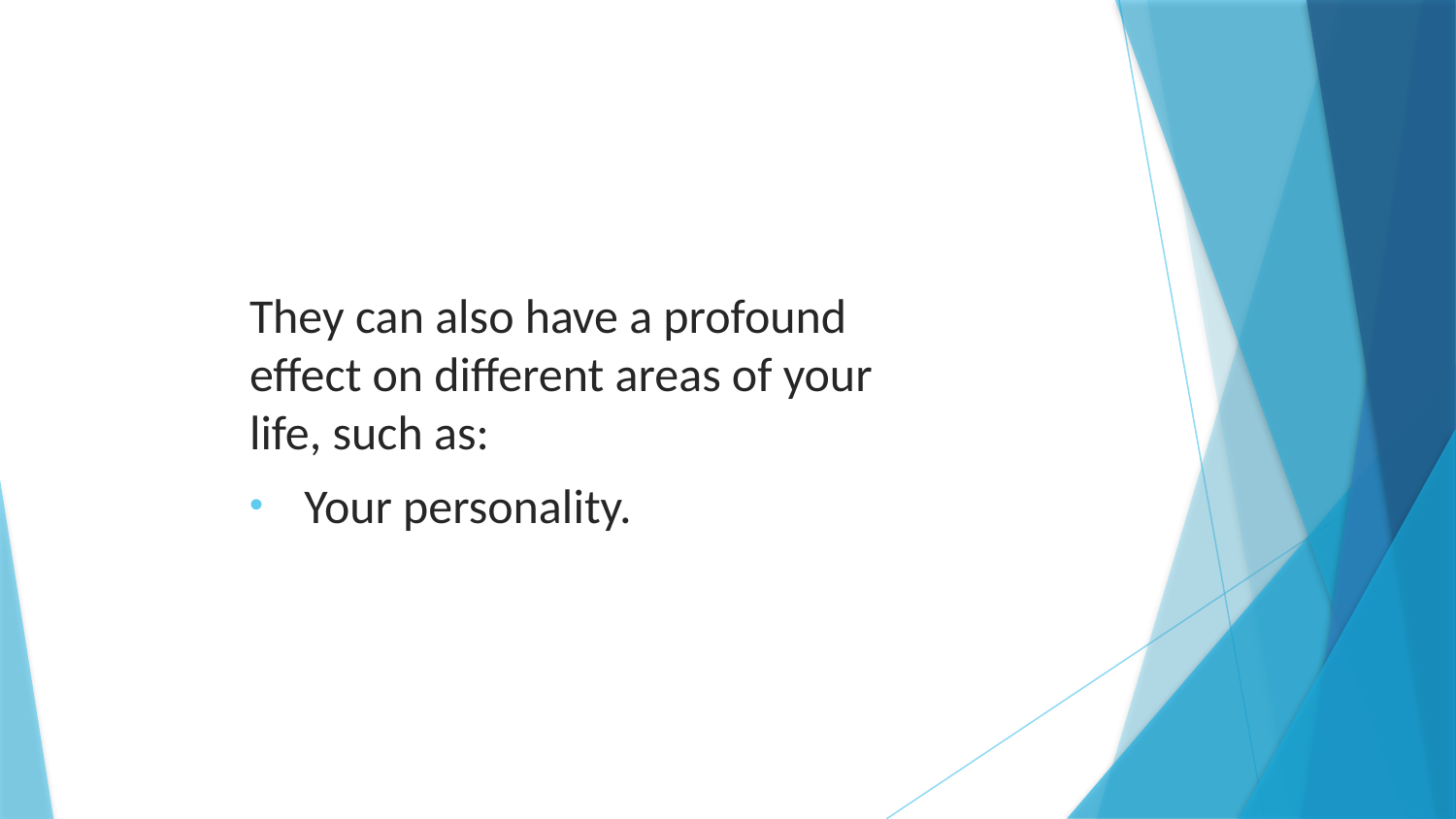

They can also have a profound effect on different areas of your life, such as:
Your personality.